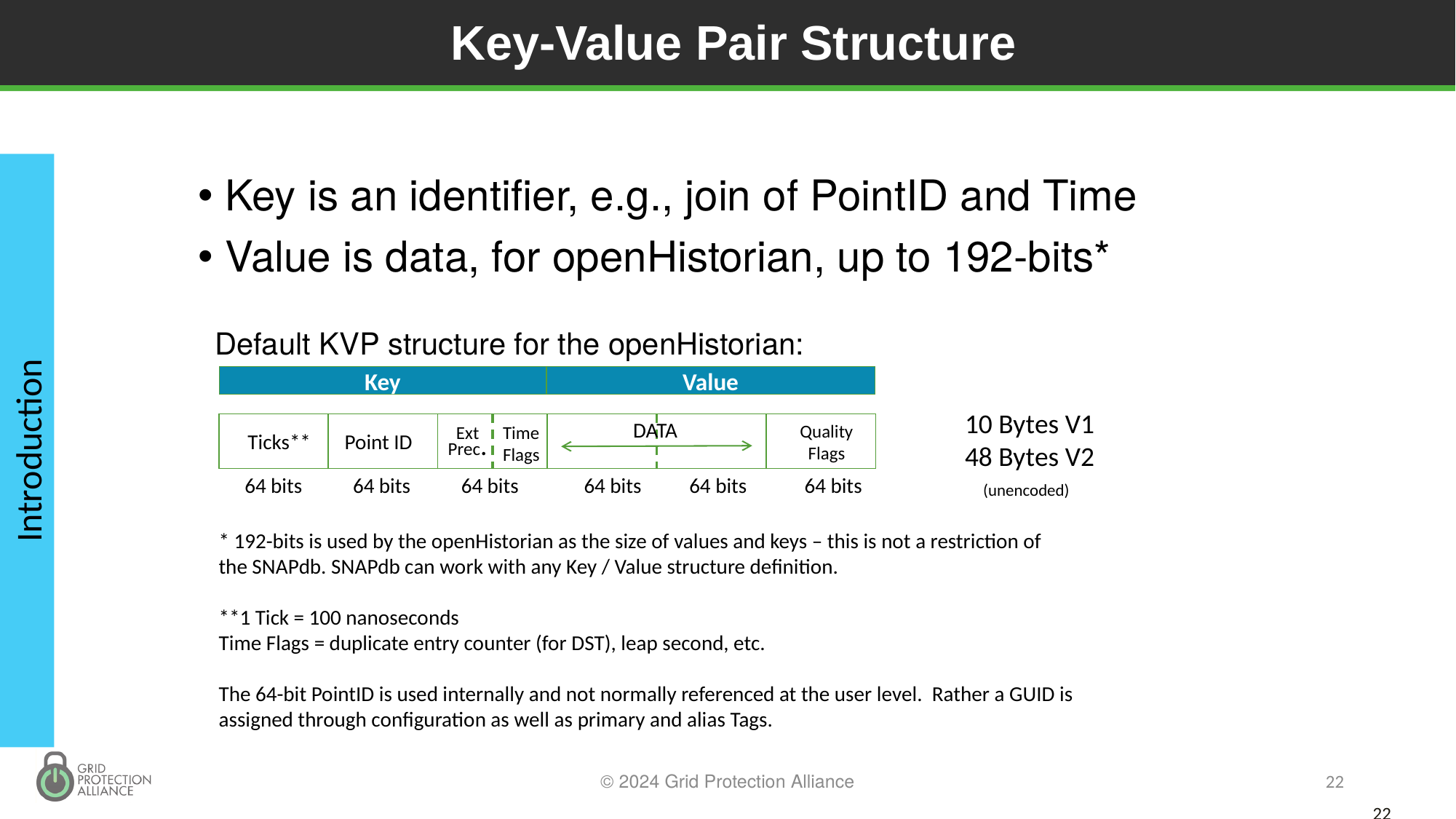

# Key-Value Pair Structure
Key is an identifier, e.g., join of PointID and Time
Value is data, for openHistorian, up to 192-bits*
  Default KVP structure for the openHistorian:
Key
Value
10 Bytes V1
48 Bytes V2
DATA

Quality
Flags
Time
Flags
Ext
Prec.
Point ID
Ticks**
Introduction
64 bits
64 bits
64 bits
64 bits
64 bits
64 bits
(unencoded)
* 192-bits is used by the openHistorian as the size of values and keys – this is not a restriction of the SNAPdb. SNAPdb can work with any Key / Value structure definition.

**1 Tick = 100 nanoseconds
Time Flags = duplicate entry counter (for DST), leap second, etc.

The 64-bit PointID is used internally and not normally referenced at the user level.  Rather a GUID is assigned through configuration as well as primary and alias Tags.

© 2024 Grid Protection Alliance
22